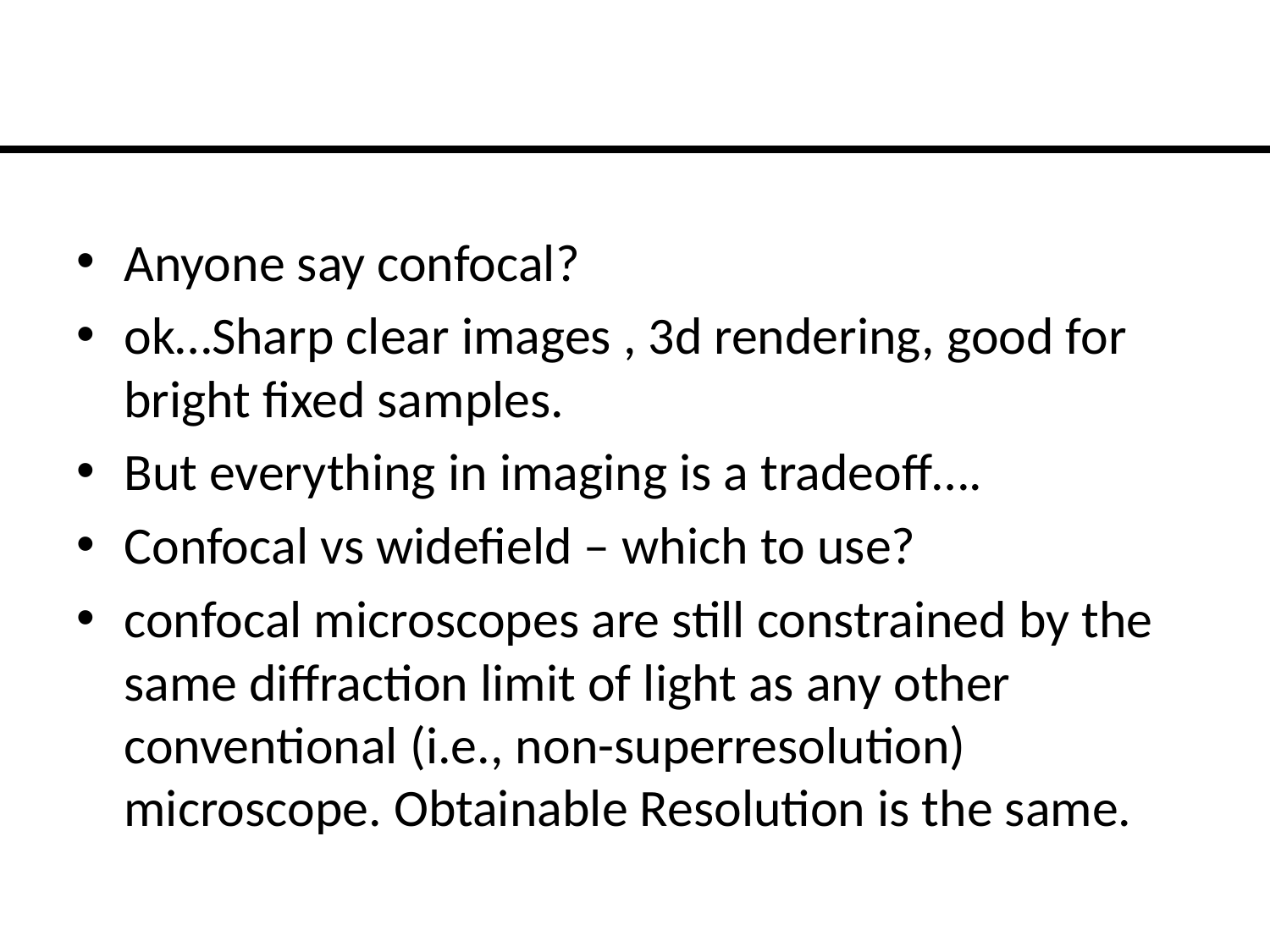

Anyone say confocal?
ok…Sharp clear images , 3d rendering, good for bright fixed samples.
But everything in imaging is a tradeoff….
Confocal vs widefield – which to use?
confocal microscopes are still constrained by the same diffraction limit of light as any other conventional (i.e., non-superresolution) microscope. Obtainable Resolution is the same.